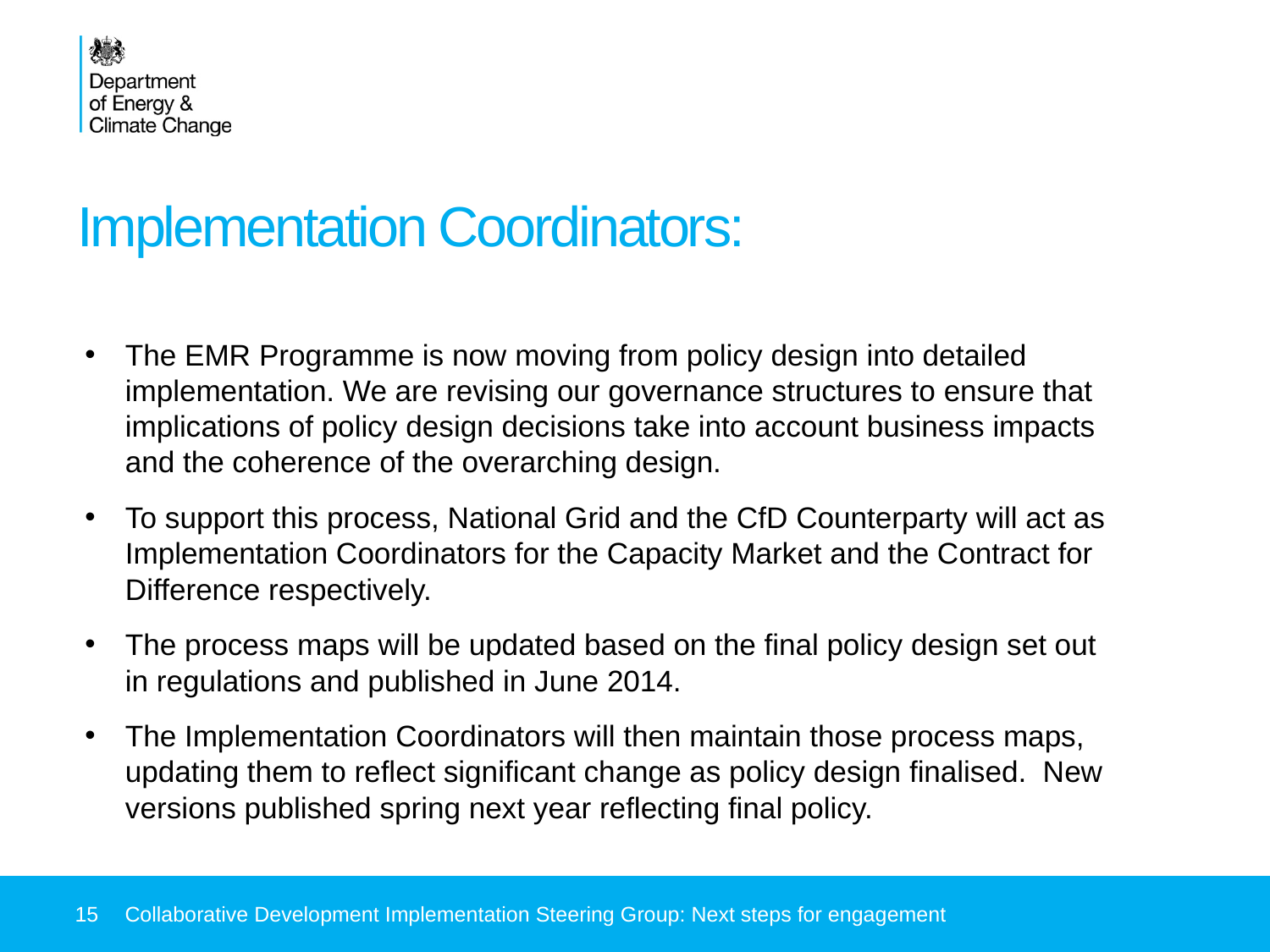

# Implementation Coordinators:
The EMR Programme is now moving from policy design into detailed implementation. We are revising our governance structures to ensure that implications of policy design decisions take into account business impacts and the coherence of the overarching design.
To support this process, National Grid and the CfD Counterparty will act as Implementation Coordinators for the Capacity Market and the Contract for Difference respectively.
The process maps will be updated based on the final policy design set out in regulations and published in June 2014.
The Implementation Coordinators will then maintain those process maps, updating them to reflect significant change as policy design finalised.  New versions published spring next year reflecting final policy.

15
Collaborative Development Implementation Steering Group: Next steps for engagement